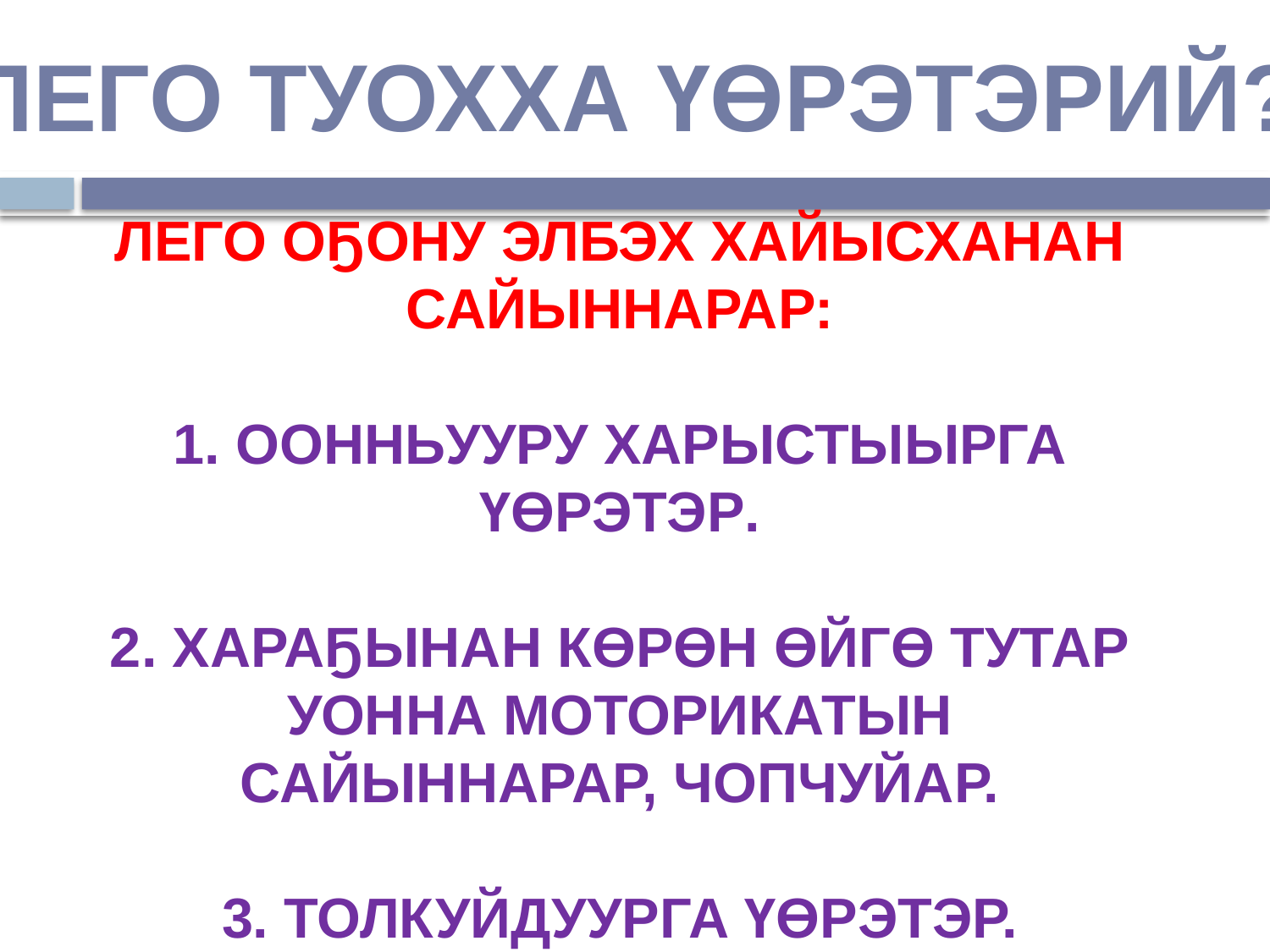

Лего туохха үөрэтэрий?
Лего оҕону элбэх хайысханан сайыннарар:

1. Оонньууру харыстыырга үөрэтэр.

2. Хараҕынан көрөн өйгө тутар уонна моторикатын сайыннарар, чопчуйар.

3. Толкуйдуурга үөрэтэр.